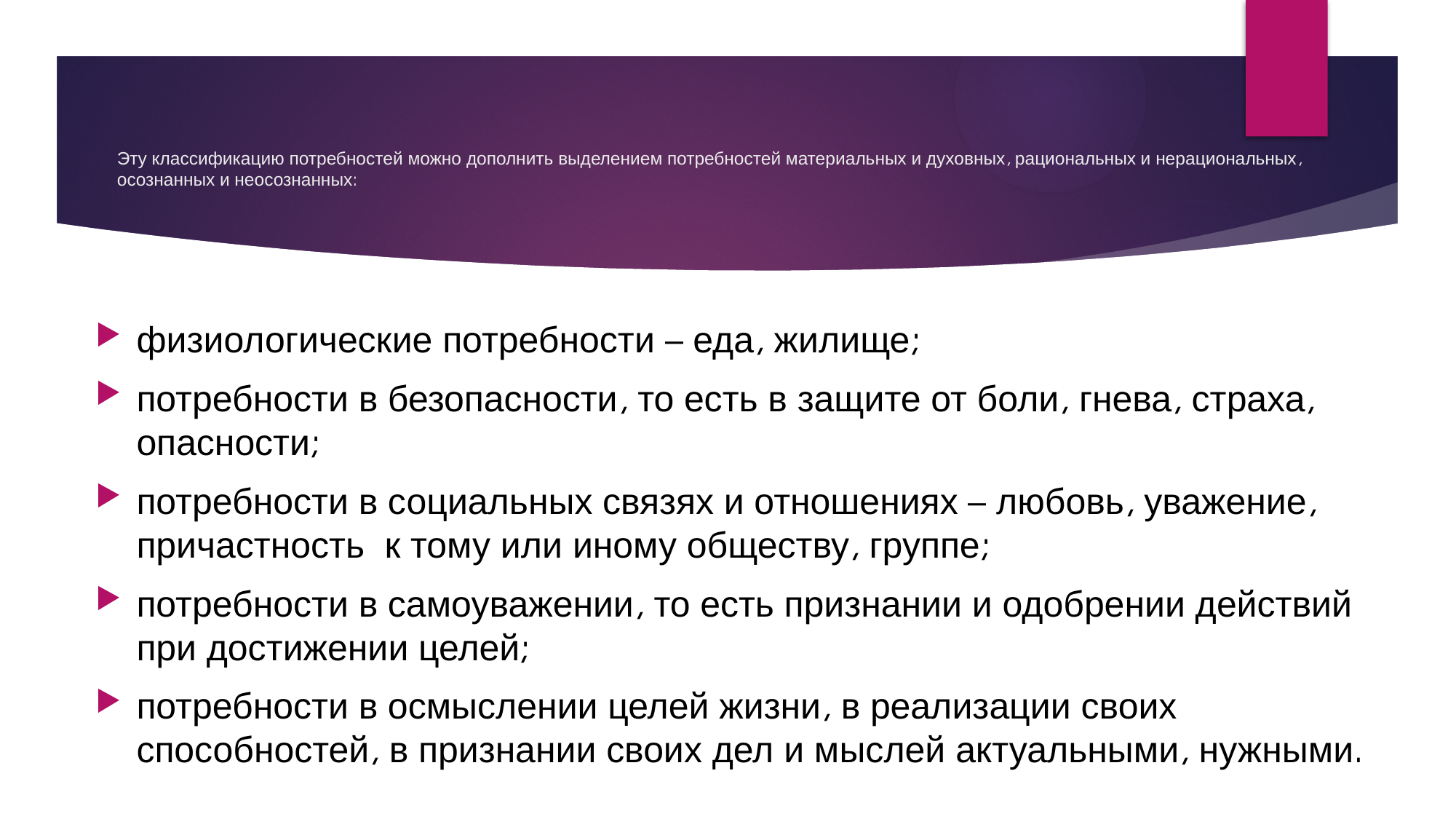

# Эту классификацию потребностей можно дополнить выделением потребностей материальных и духовных, рациональных и нерациональных, осознанных и неосознанных:
физиологические потребности – еда, жилище;
потребности в безопасности, то есть в защите от боли, гнева, страха, опасности;
потребности в социальных связях и отношениях – любовь, уважение, причастность  к тому или иному обществу, группе;
потребности в самоуважении, то есть признании и одобрении действий при достижении целей;
потребности в осмыслении целей жизни, в реализации своих способностей, в признании своих дел и мыслей актуальными, нужными.